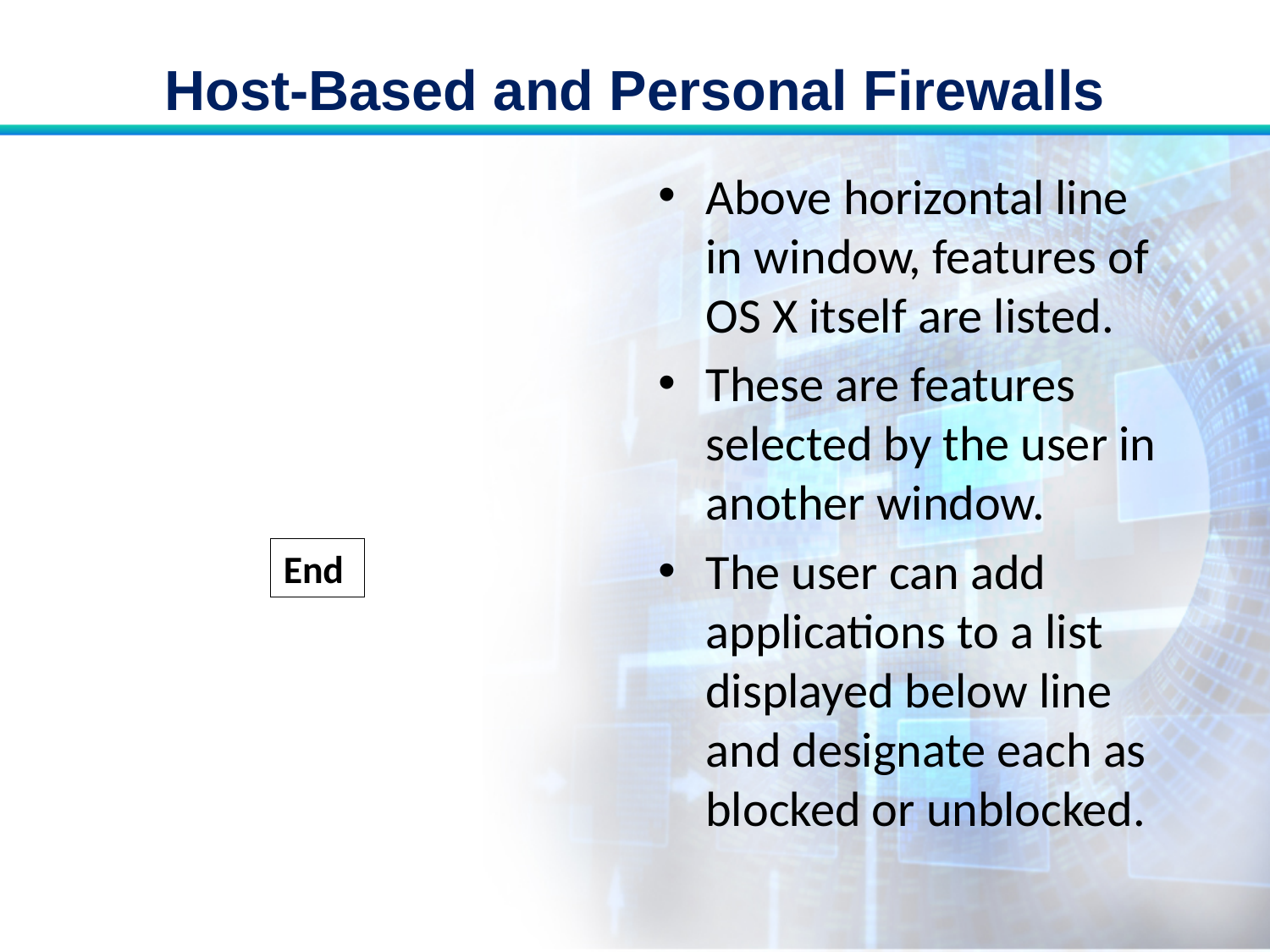

# Host-Based and Personal Firewalls
Above horizontal line in window, features of OS X itself are listed.
These are features selected by the user in another window.
The user can add  applications to a list displayed below line and designate each as blocked or unblocked.
End